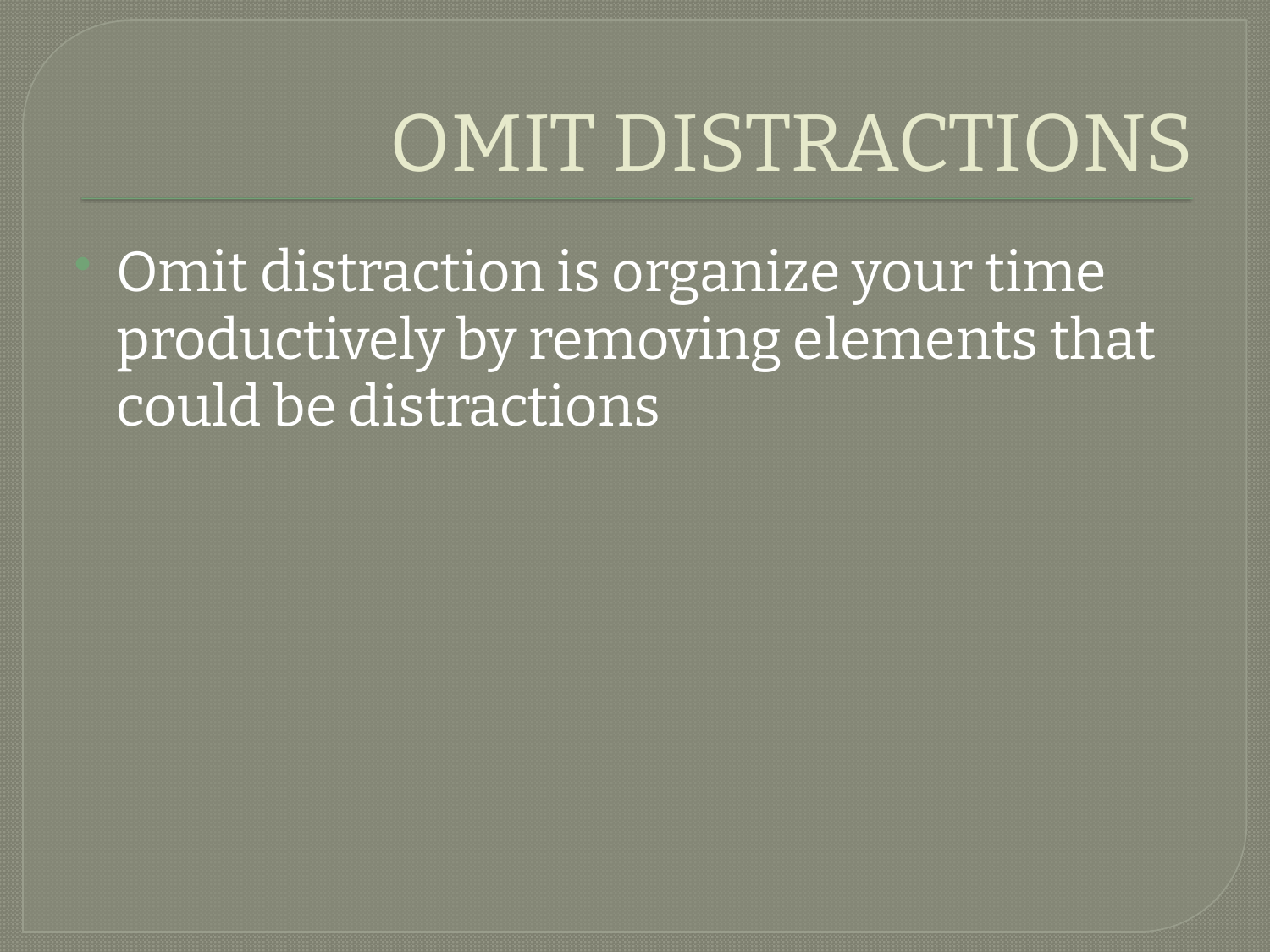

# OMIT DISTRACTIONS
Omit distraction is organize your time productively by removing elements that could be distractions